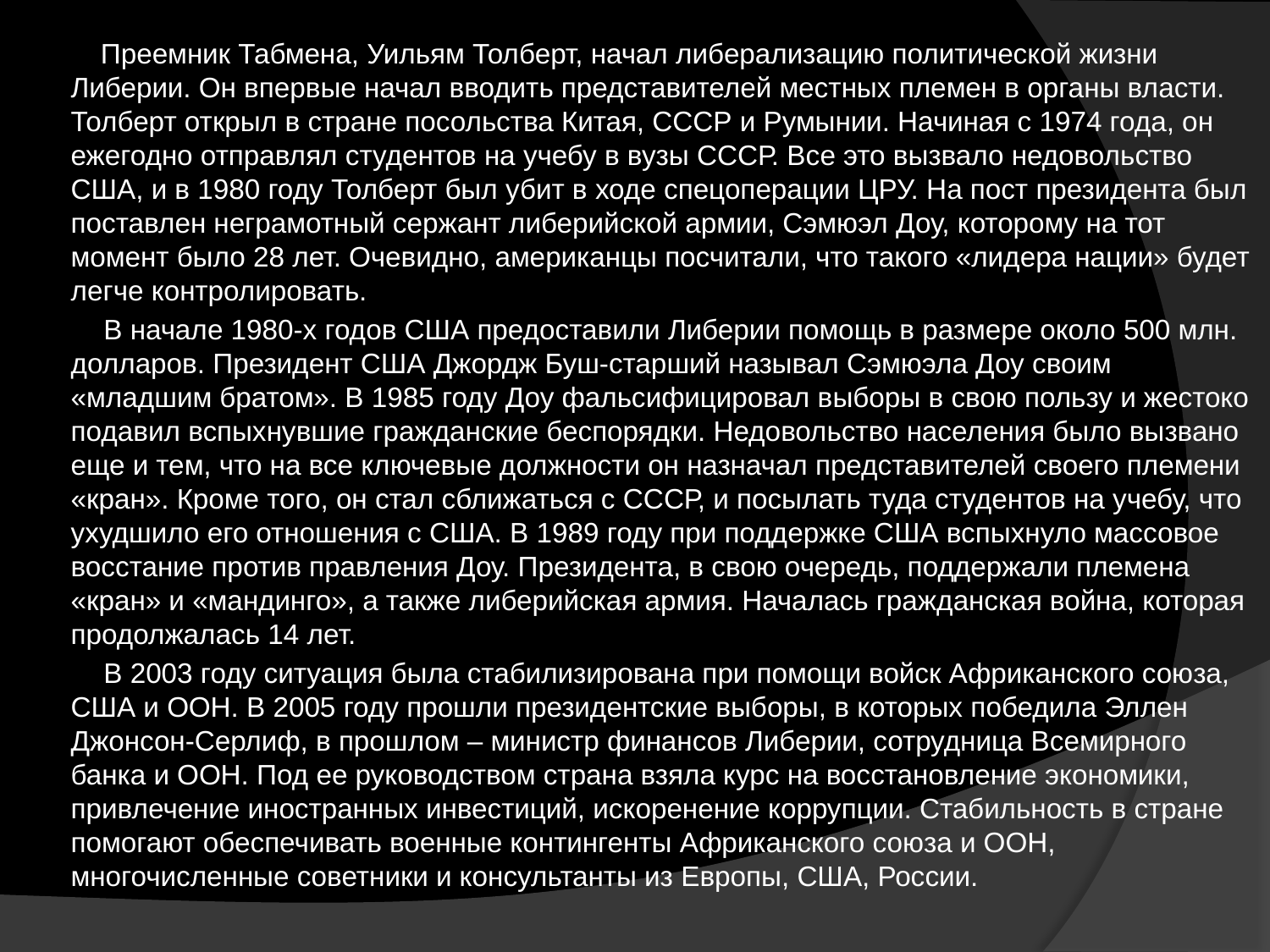

Преемник Табмена, Уильям Толберт, начал либерализацию политической жизни Либерии. Он впервые начал вводить представителей местных племен в органы власти. Толберт открыл в стране посольства Китая, СССР и Румынии. Начиная с 1974 года, он ежегодно отправлял студентов на учебу в вузы СССР. Все это вызвало недовольство США, и в 1980 году Толберт был убит в ходе спецоперации ЦРУ. На пост президента был поставлен неграмотный сержант либерийской армии, Сэмюэл Доу, которому на тот момент было 28 лет. Очевидно, американцы посчитали, что такого «лидера нации» будет легче контролировать.
           В начале 1980-х годов США предоставили Либерии помощь в размере около 500 млн. долларов. Президент США Джордж Буш-старший называл Сэмюэла Доу своим «младшим братом». В 1985 году Доу фальсифицировал выборы в свою пользу и жестоко подавил вспыхнувшие гражданские беспорядки. Недовольство населения было вызвано еще и тем, что на все ключевые должности он назначал представителей своего племени «кран». Кроме того, он стал сближаться с СССР, и посылать туда студентов на учебу, что ухудшило его отношения с США. В 1989 году при поддержке США вспыхнуло массовое восстание против правления Доу. Президента, в свою очередь, поддержали племена «кран» и «мандинго», а также либерийская армия. Началась гражданская война, которая продолжалась 14 лет.
           В 2003 году ситуация была стабилизирована при помощи войск Африканского союза, США и ООН. В 2005 году прошли президентские выборы, в которых победила Эллен Джонсон-Серлиф, в прошлом – министр финансов Либерии, сотрудница Всемирного банка и ООН. Под ее руководством страна взяла курс на восстановление экономики, привлечение иностранных инвестиций, искоренение коррупции. Стабильность в стране помогают обеспечивать военные контингенты Африканского союза и ООН, многочисленные советники и консультанты из Европы, США, России.